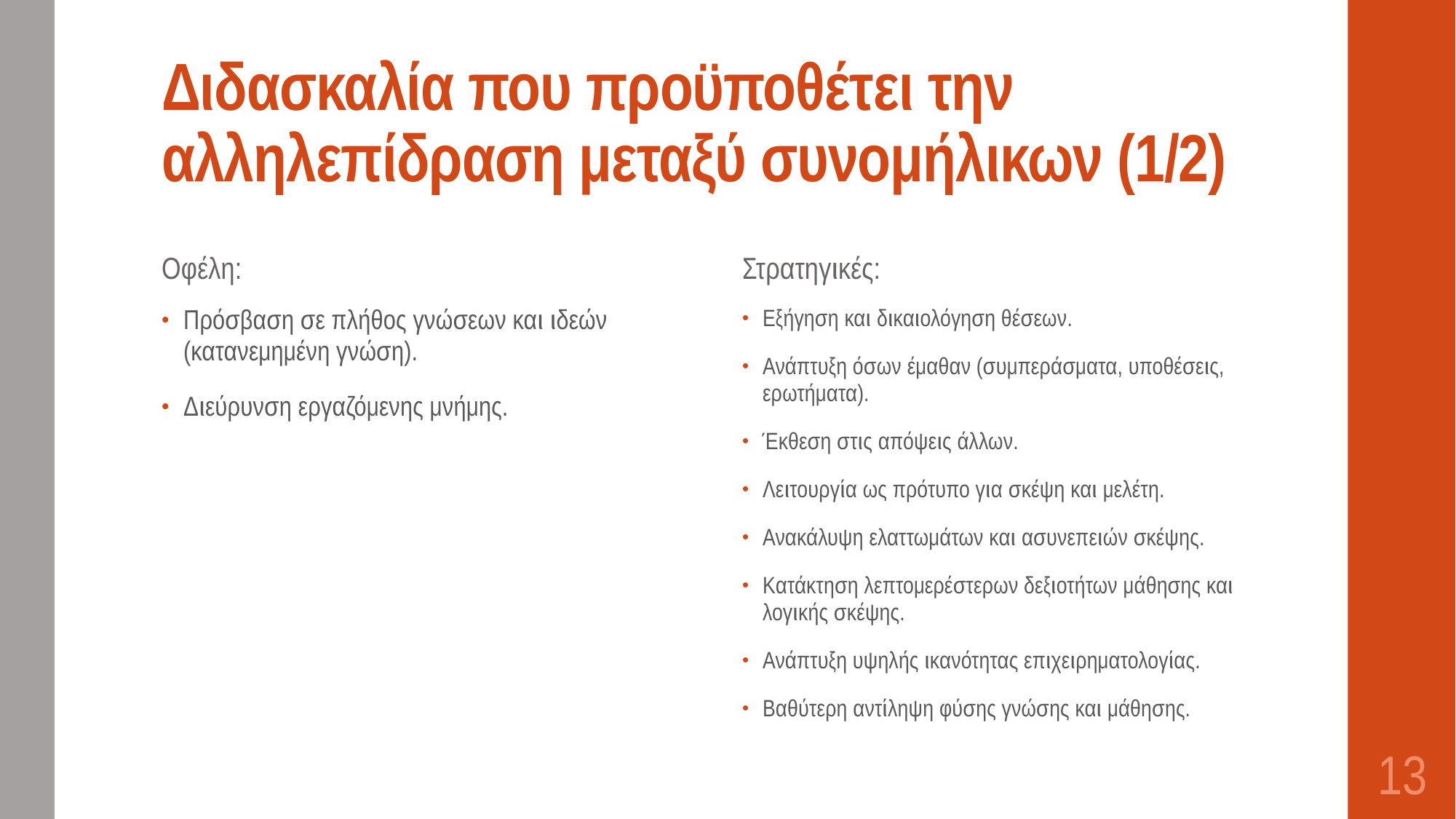

# Διδασκαλία που προϋποθέτει την αλληλεπίδραση μεταξύ συνομήλικων (1/2)
Οφέλη:
Στρατηγικές:
Πρόσβαση σε πλήθος γνώσεων και ιδεών (κατανεμημένη γνώση).
Διεύρυνση εργαζόμενης μνήμης.
Εξήγηση και δικαιολόγηση θέσεων.
Ανάπτυξη όσων έμαθαν (συμπεράσματα, υποθέσεις, ερωτήματα).
Έκθεση στις απόψεις άλλων.
Λειτουργία ως πρότυπο για σκέψη και μελέτη.
Ανακάλυψη ελαττωμάτων και ασυνεπειών σκέψης.
Κατάκτηση λεπτομερέστερων δεξιοτήτων μάθησης και λογικής σκέψης.
Ανάπτυξη υψηλής ικανότητας επιχειρηματολογίας.
Βαθύτερη αντίληψη φύσης γνώσης και μάθησης.
13